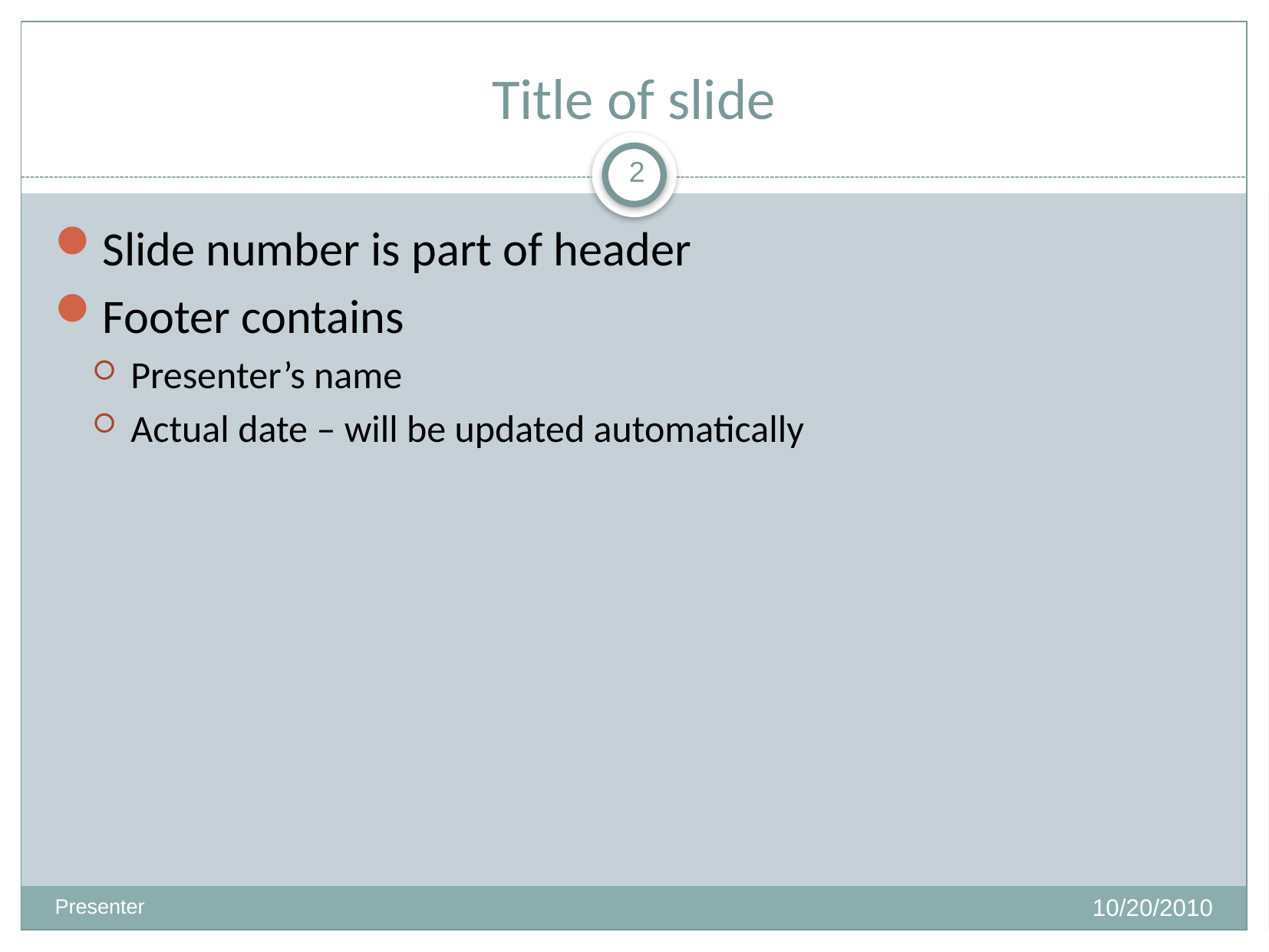

# Title of slide
2
Slide number is part of header
Footer contains
Presenter’s name
Actual date – will be updated automatically
10/20/2010
Presenter